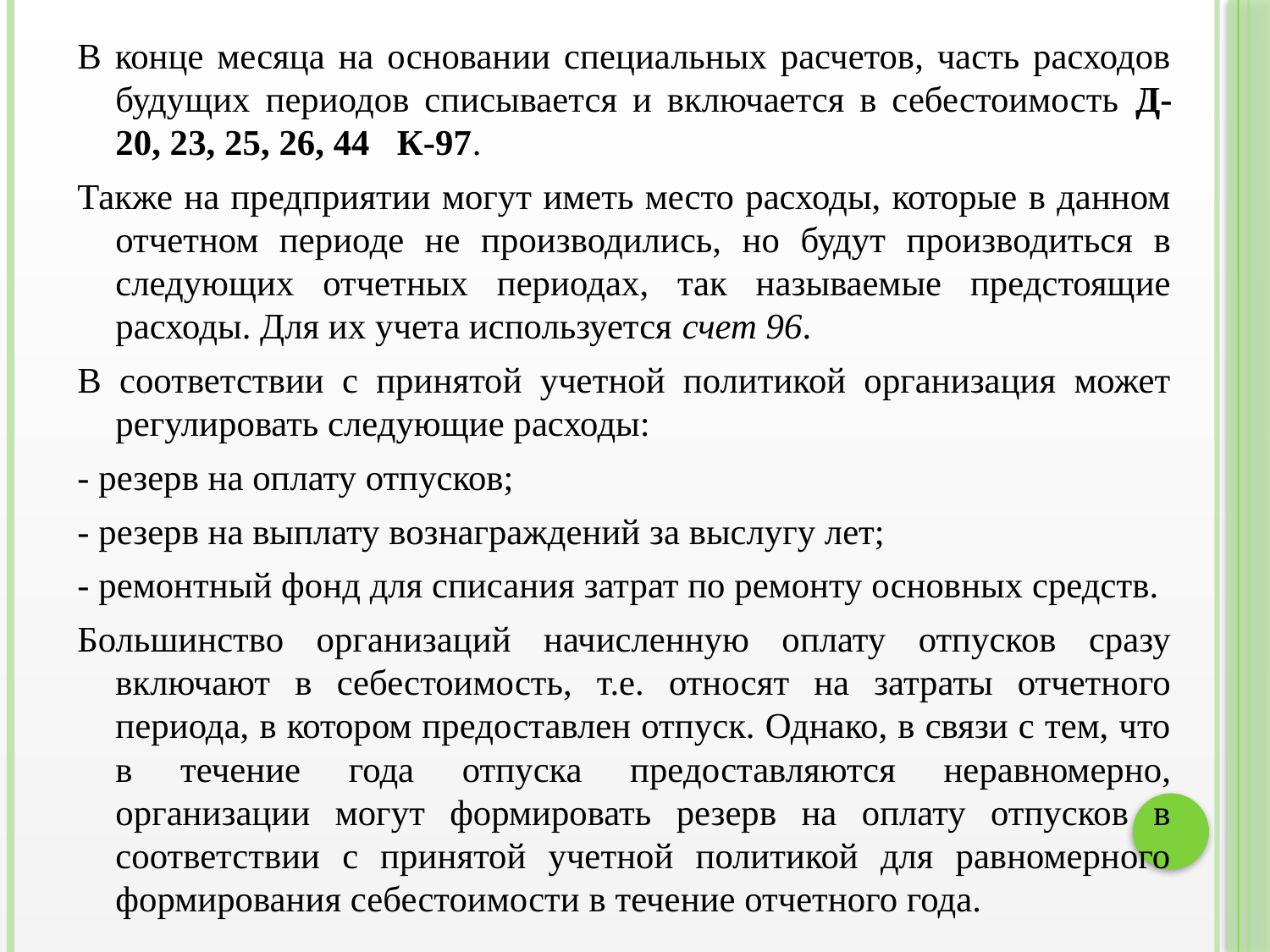

В конце месяца на основании специальных расчетов, часть расходов будущих периодов списывается и включается в себестоимость Д-20, 23, 25, 26, 44   К-97.
Также на предприятии могут иметь место расходы, которые в данном отчетном периоде не производились, но будут производиться в следующих отчетных периодах, так называемые предстоящие расходы. Для их учета используется счет 96.
В соответствии с принятой учетной политикой организация может регулировать следующие расходы:
- резерв на оплату отпусков;
- резерв на выплату вознаграждений за выслугу лет;
- ремонтный фонд для списания затрат по ремонту основных средств.
Большинство организаций начисленную оплату отпусков сразу включают в себестоимость, т.е. относят на затраты отчетного периода, в котором предоставлен отпуск. Однако, в связи с тем, что в течение года отпуска предоставляются неравномерно, организации могут формировать резерв на оплату отпусков в соответствии с принятой учетной политикой для равномерного формирования себестоимости в течение отчетного года.